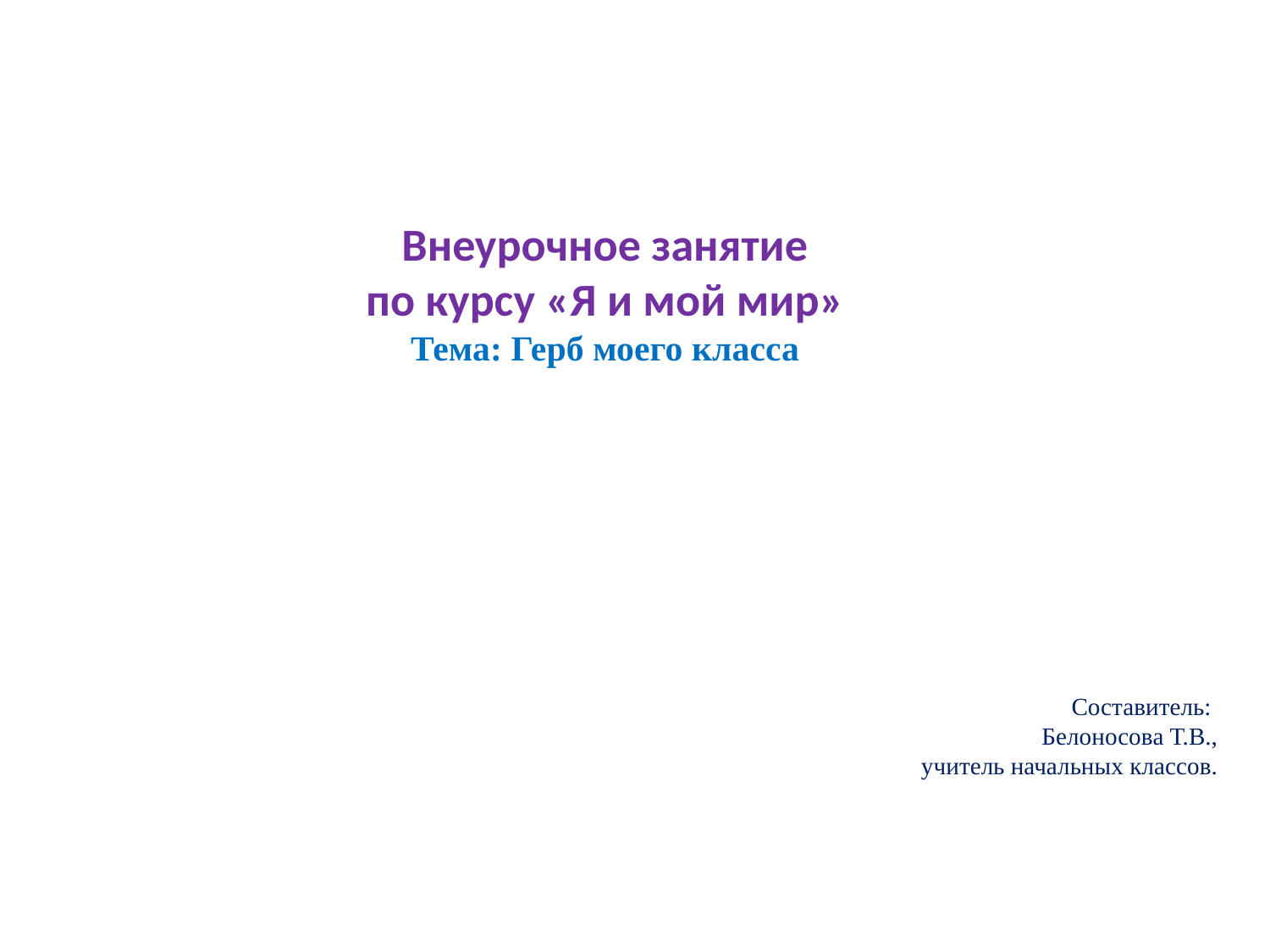

Внеурочное занятие
по курсу «Я и мой мир»
Тема: Герб моего класса
Составитель:
Белоносова Т.В.,
учитель начальных классов.